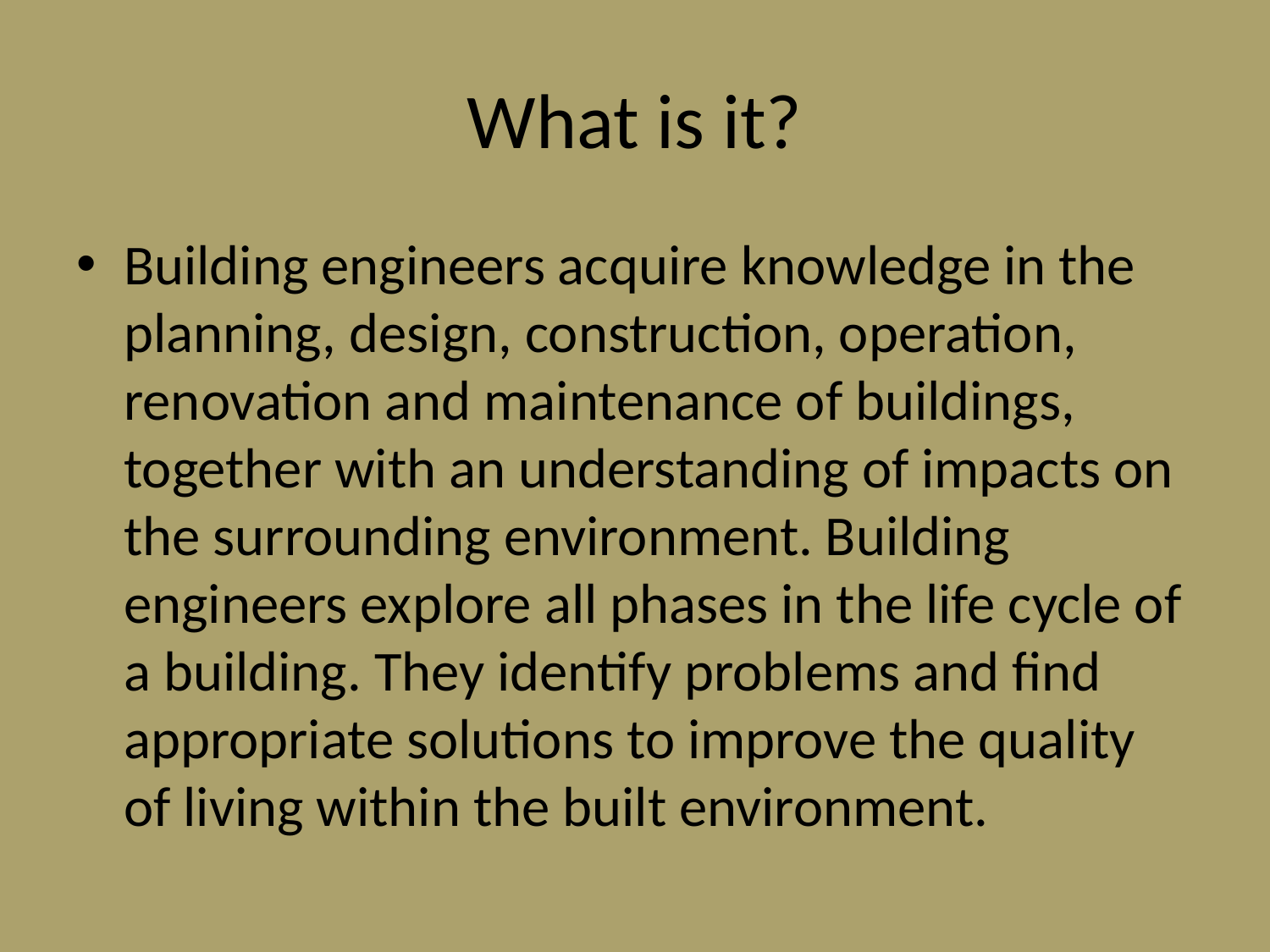

# What is it?
Building engineers acquire knowledge in the planning, design, construction, operation, renovation and maintenance of buildings, together with an understanding of impacts on the surrounding environment. Building engineers explore all phases in the life cycle of a building. They identify problems and find appropriate solutions to improve the quality of living within the built environment.